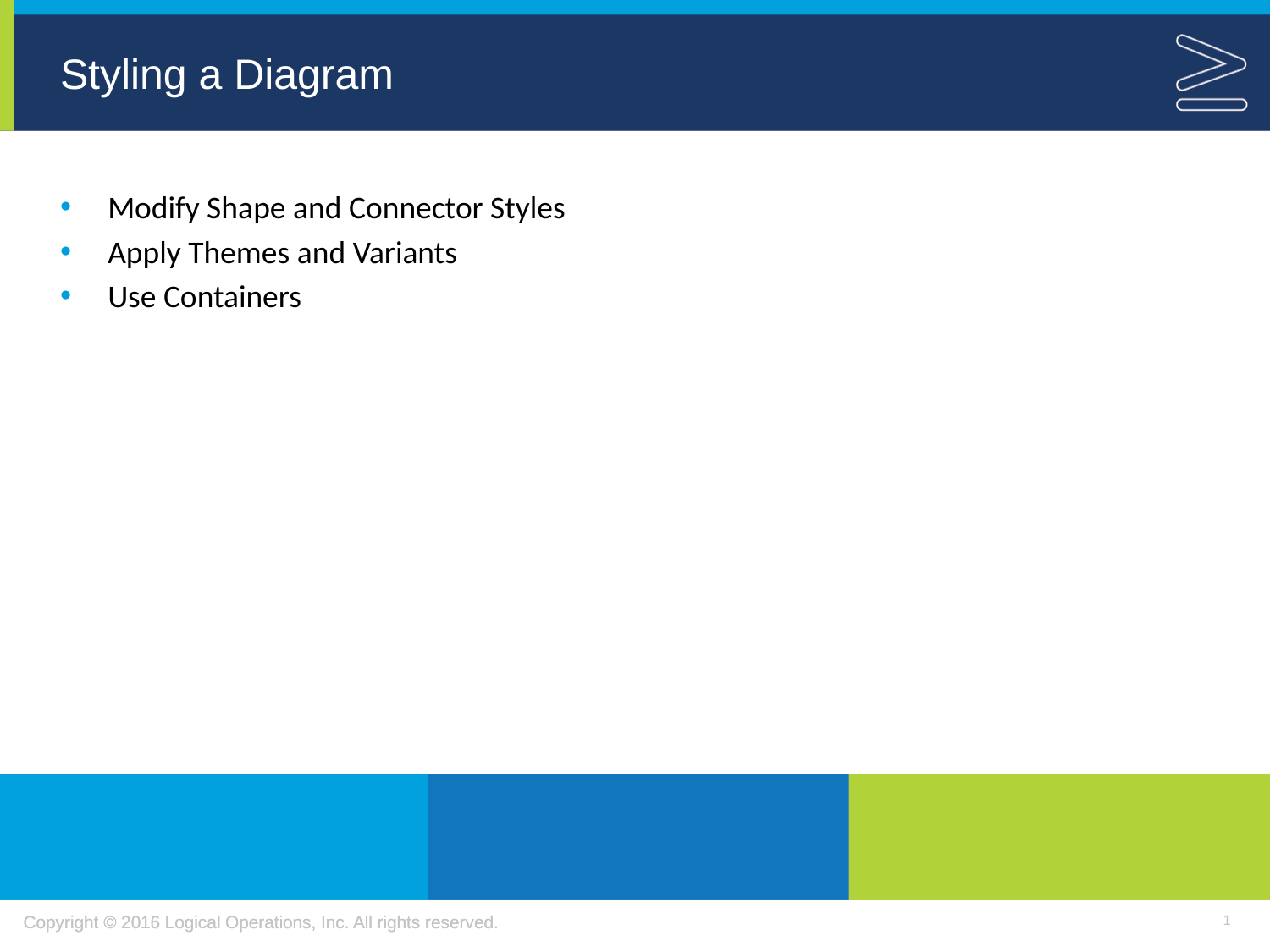

# Styling a Diagram
Modify Shape and Connector Styles
Apply Themes and Variants
Use Containers
1